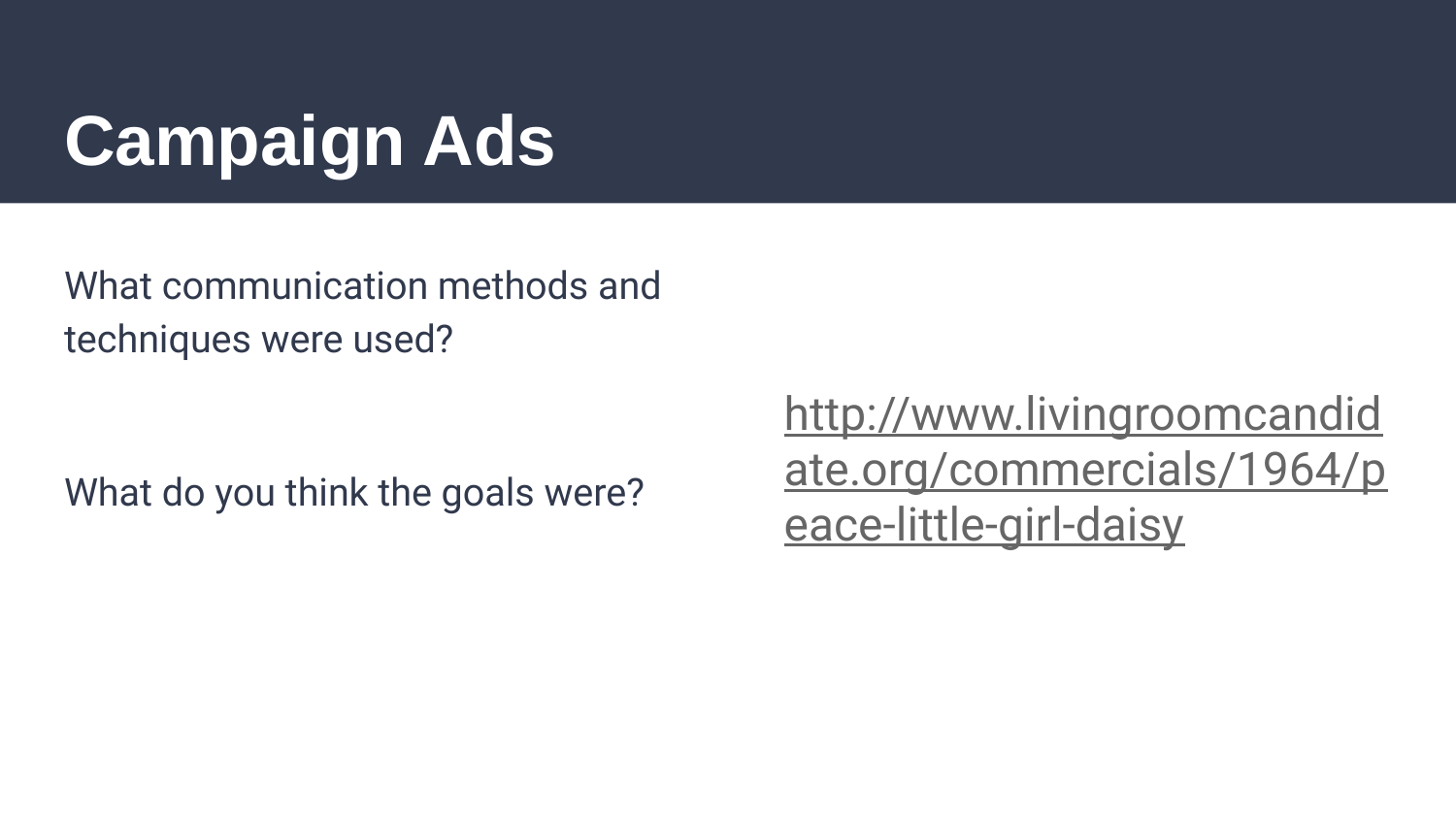

# Campaign Ads
What communication methods and techniques were used?

What do you think the goals were?
http://www.livingroomcandidate.org/commercials/1964/peace-little-girl-daisy